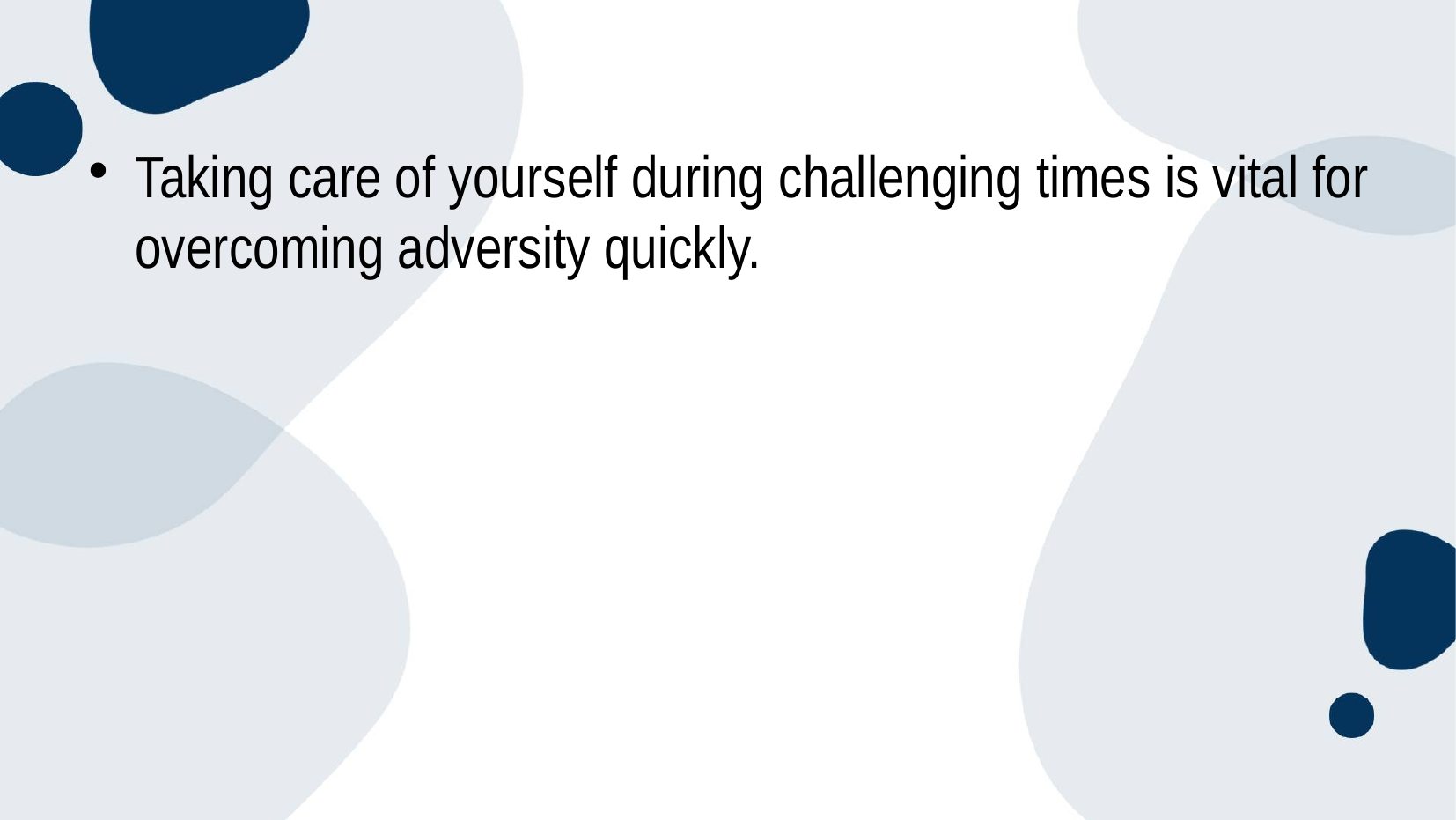

# Taking care of yourself during challenging times is vital for overcoming adversity quickly.